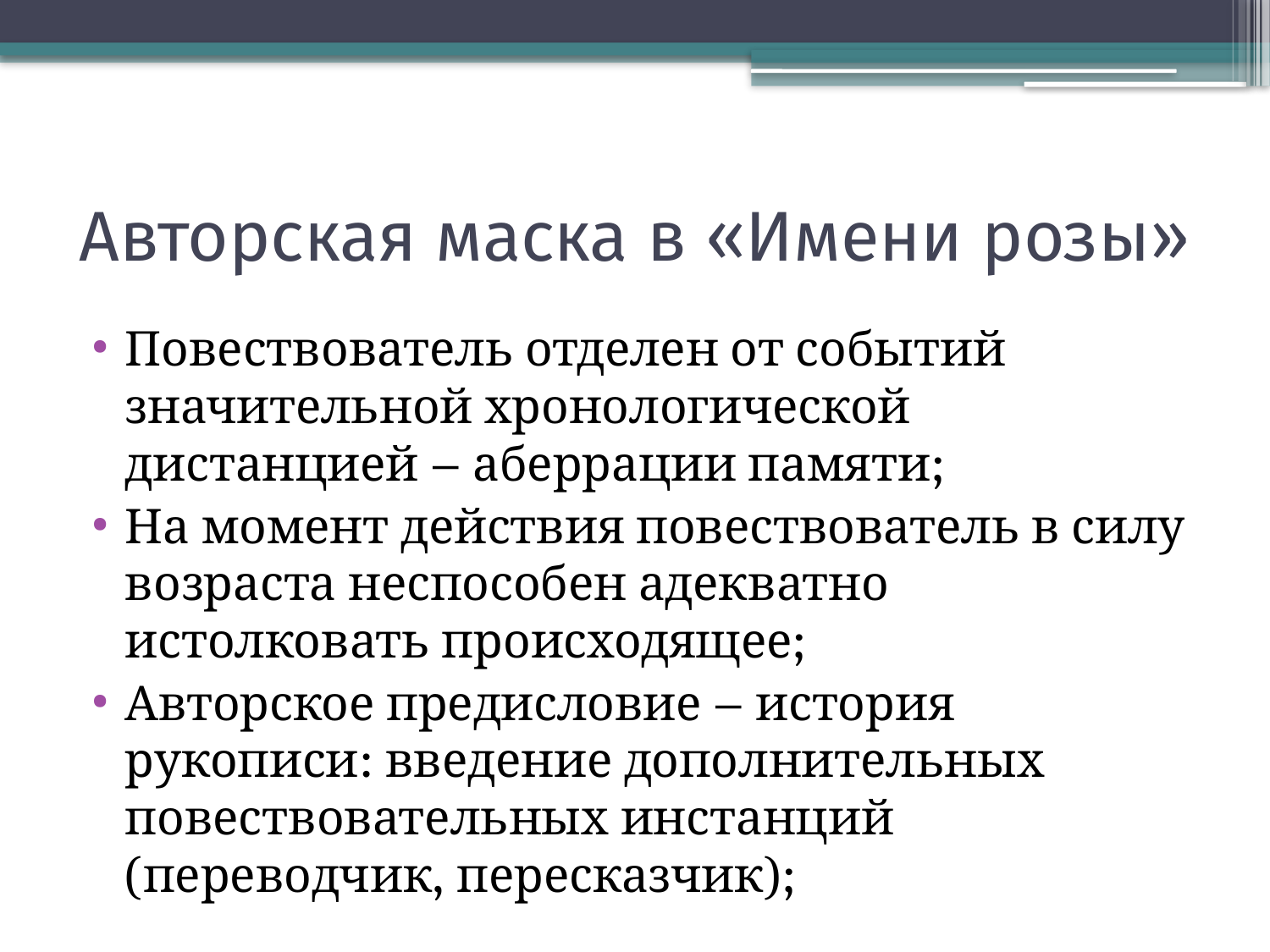

# Авторская маска в «Имени розы»
Повествователь отделен от событий значительной хронологической дистанцией – аберрации памяти;
На момент действия повествователь в силу возраста неспособен адекватно истолковать происходящее;
Авторское предисловие – история рукописи: введение дополнительных повествовательных инстанций (переводчик, пересказчик);